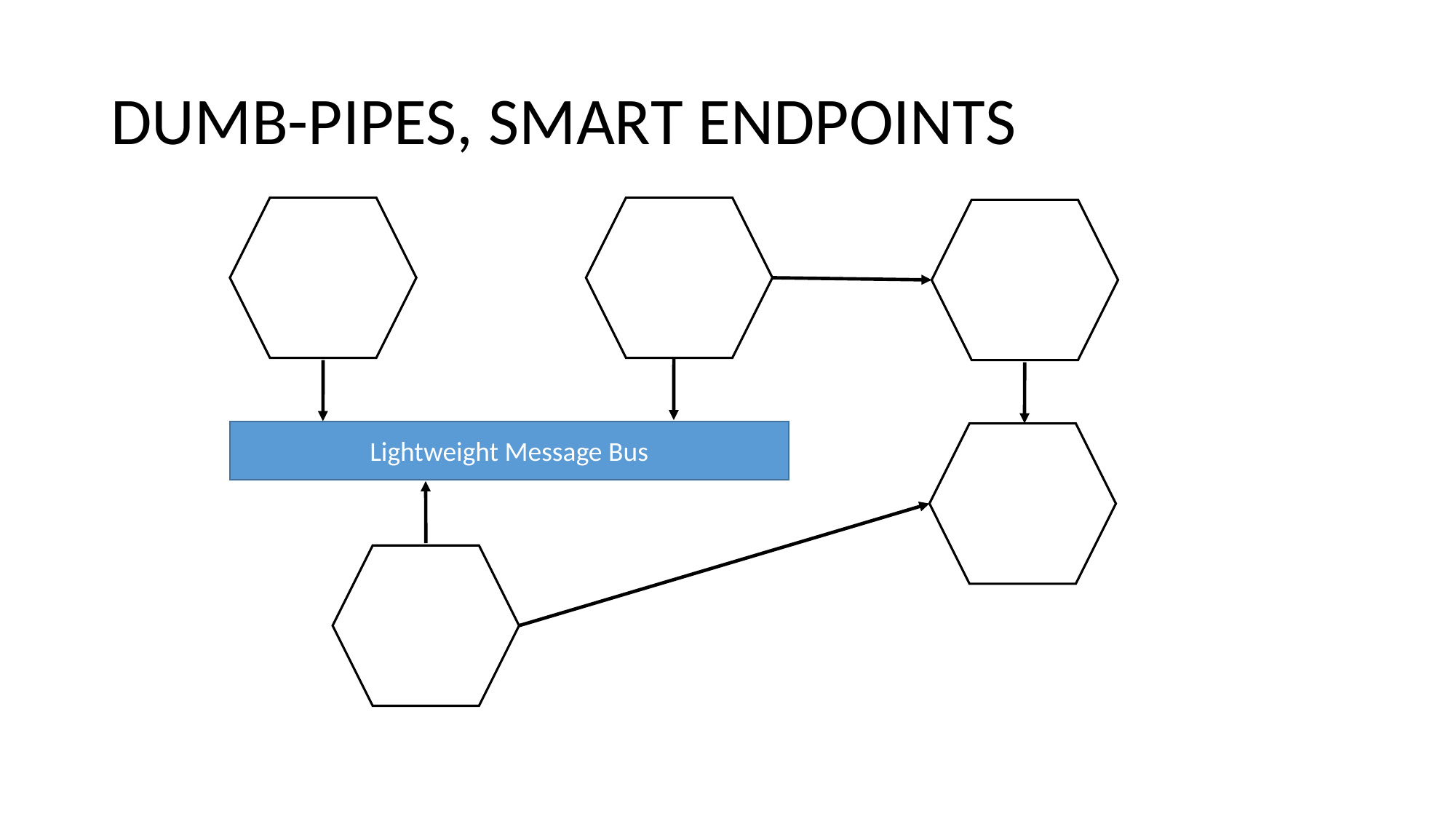

# DUMB-PIPES, SMART ENDPOINTS

Lightweight Message Bus